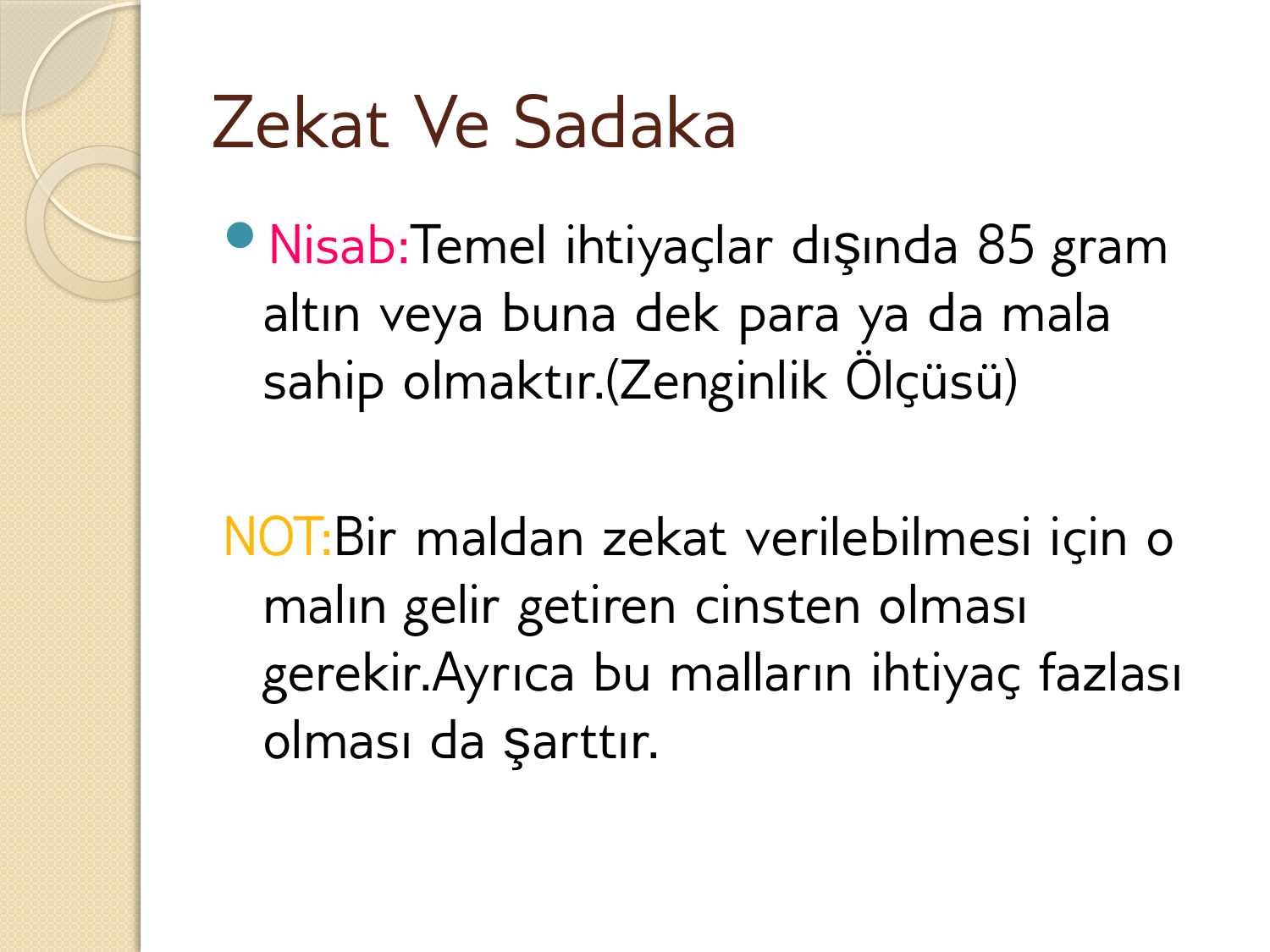

# Zekat Ve Sadaka
Nisab:Temel ihtiyaçlar dışında 85 gram altın veya buna dek para ya da mala sahip olmaktır.(Zenginlik Ölçüsü)

NOT:Bir maldan zekat verilebilmesi için o malın gelir getiren cinsten olması gerekir.Ayrıca bu malların ihtiyaç fazlası olması da şarttır.